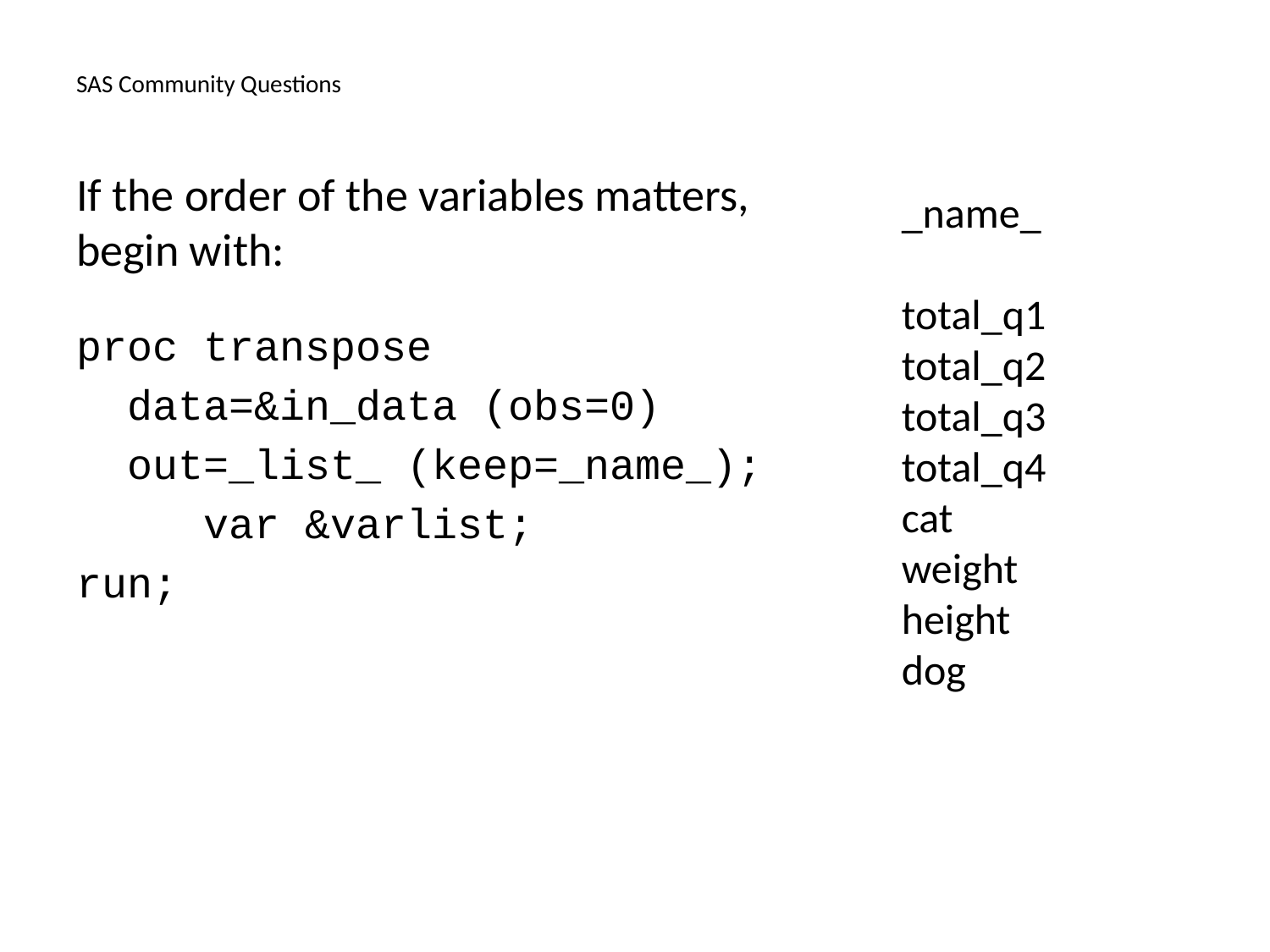

# SAS Community Questions
If the order of the variables matters, begin with:

proc transpose
  data=&in_data (obs=0)
  out=_list_ (keep=_name_);
     var &varlist;
run;

_name_

total_q1
total_q2
total_q3 total_q4
cat
weight
height
dog